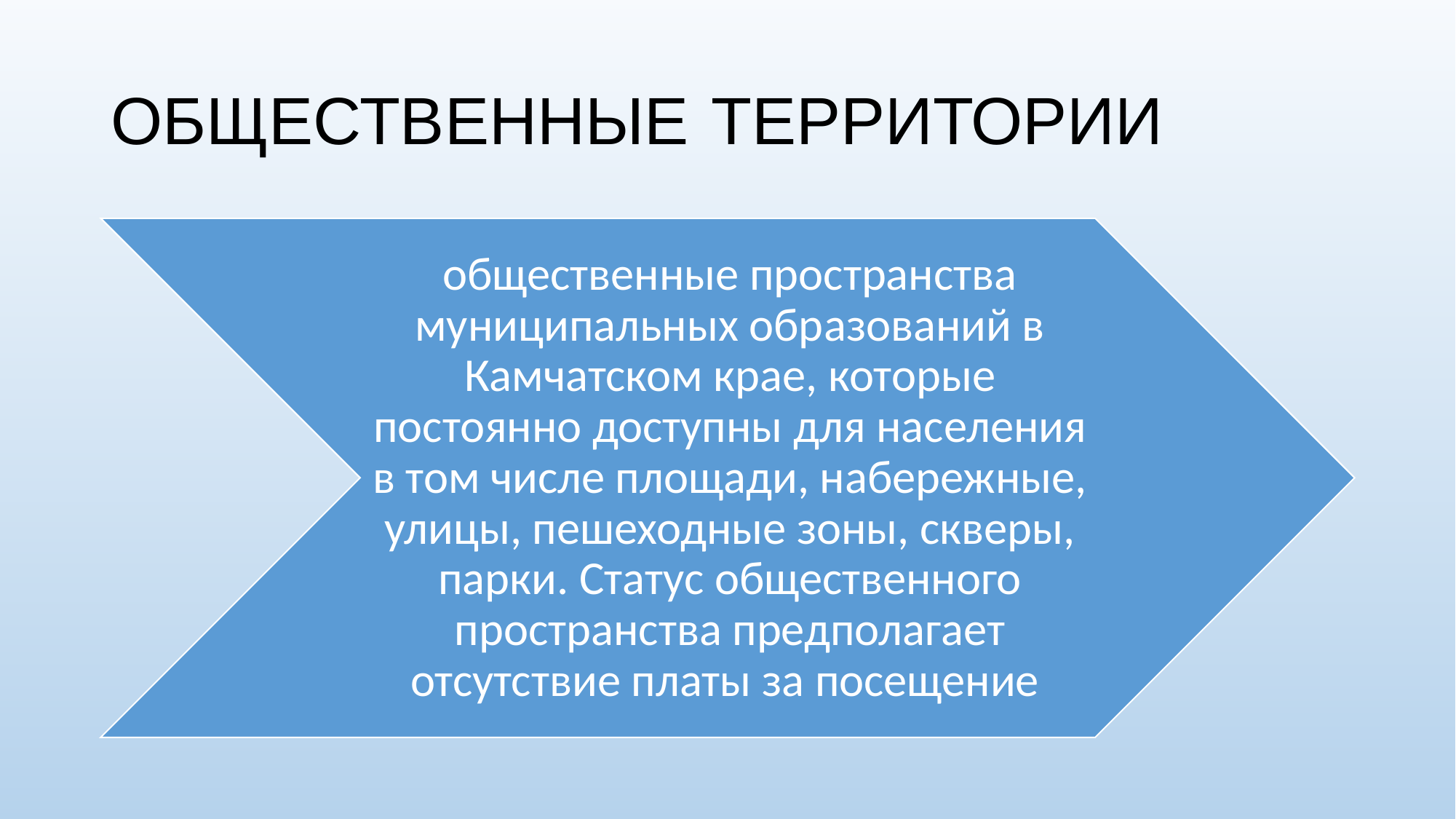

# ОБЩЕСТВЕННЫЕ ТЕРРИТОРИИ
общественные пространства муниципальных образований в Камчатском крае, которые постоянно доступны для населения в том числе площади, набережные, улицы, пешеходные зоны, скверы, парки. Статус общественного пространства предполагает отсутствие платы за посещение